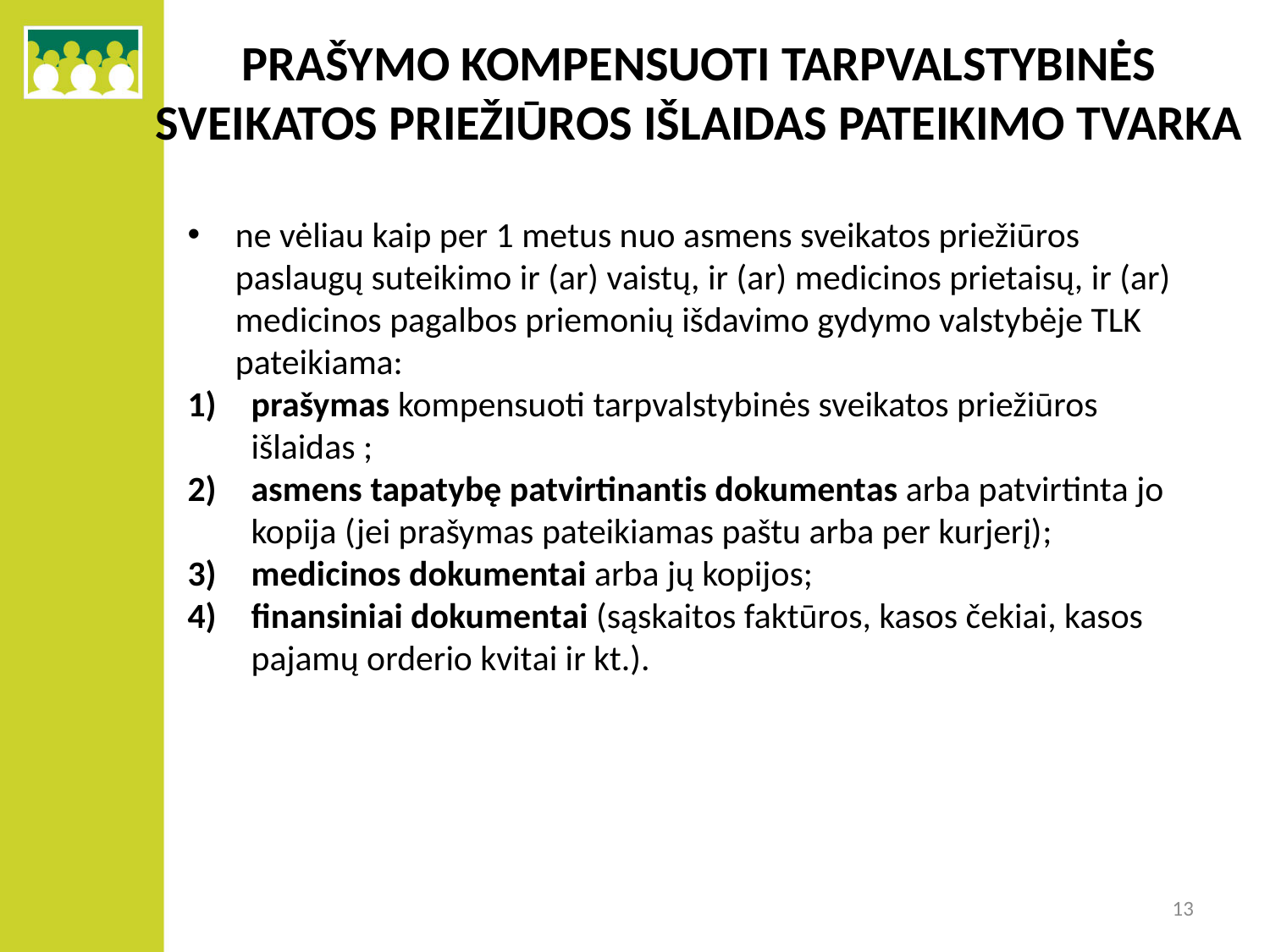

# Prašymo kompensuoti tarpvalstybinės sveikatos priežiūros išlaidas pateikimo tvarkA
ne vėliau kaip per 1 metus nuo asmens sveikatos priežiūros paslaugų suteikimo ir (ar) vaistų, ir (ar) medicinos prietaisų, ir (ar) medicinos pagalbos priemonių išdavimo gydymo valstybėje TLK pateikiama:
prašymas kompensuoti tarpvalstybinės sveikatos priežiūros išlaidas ;
asmens tapatybę patvirtinantis dokumentas arba patvirtinta jo kopija (jei prašymas pateikiamas paštu arba per kurjerį);
medicinos dokumentai arba jų kopijos;
finansiniai dokumentai (sąskaitos faktūros, kasos čekiai, kasos pajamų orderio kvitai ir kt.).

13